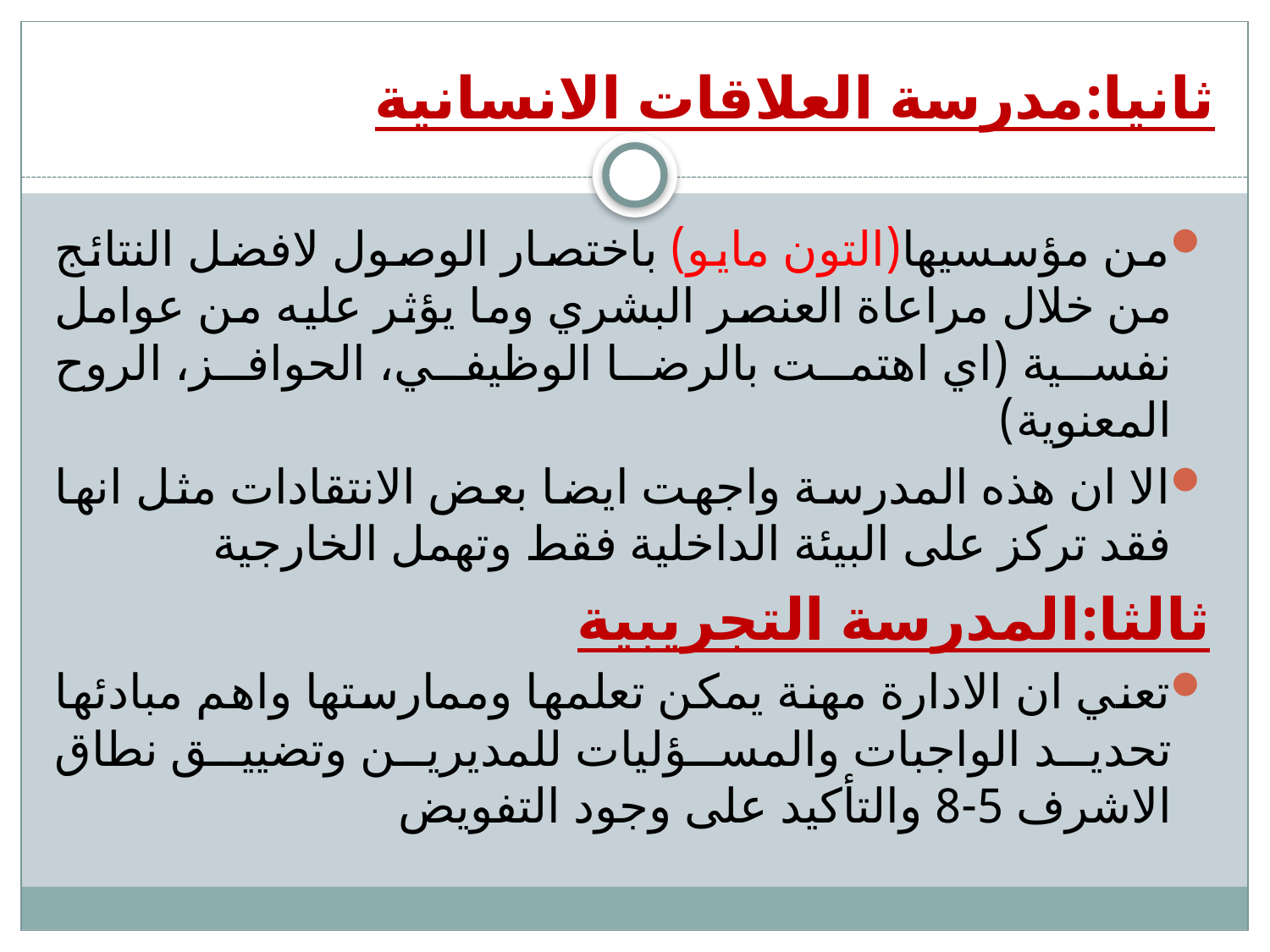

# ثانيا:مدرسة العلاقات الانسانية
من مؤسسيها(التون مايو) باختصار الوصول لافضل النتائج من خلال مراعاة العنصر البشري وما يؤثر عليه من عوامل نفسية (اي اهتمت بالرضا الوظيفي، الحوافز، الروح المعنوية)
الا ان هذه المدرسة واجهت ايضا بعض الانتقادات مثل انها فقد تركز على البيئة الداخلية فقط وتهمل الخارجية
ثالثا:المدرسة التجريبية
تعني ان الادارة مهنة يمكن تعلمها وممارستها واهم مبادئها تحديد الواجبات والمسؤليات للمديرين وتضييق نطاق الاشرف 5-8 والتأكيد على وجود التفويض